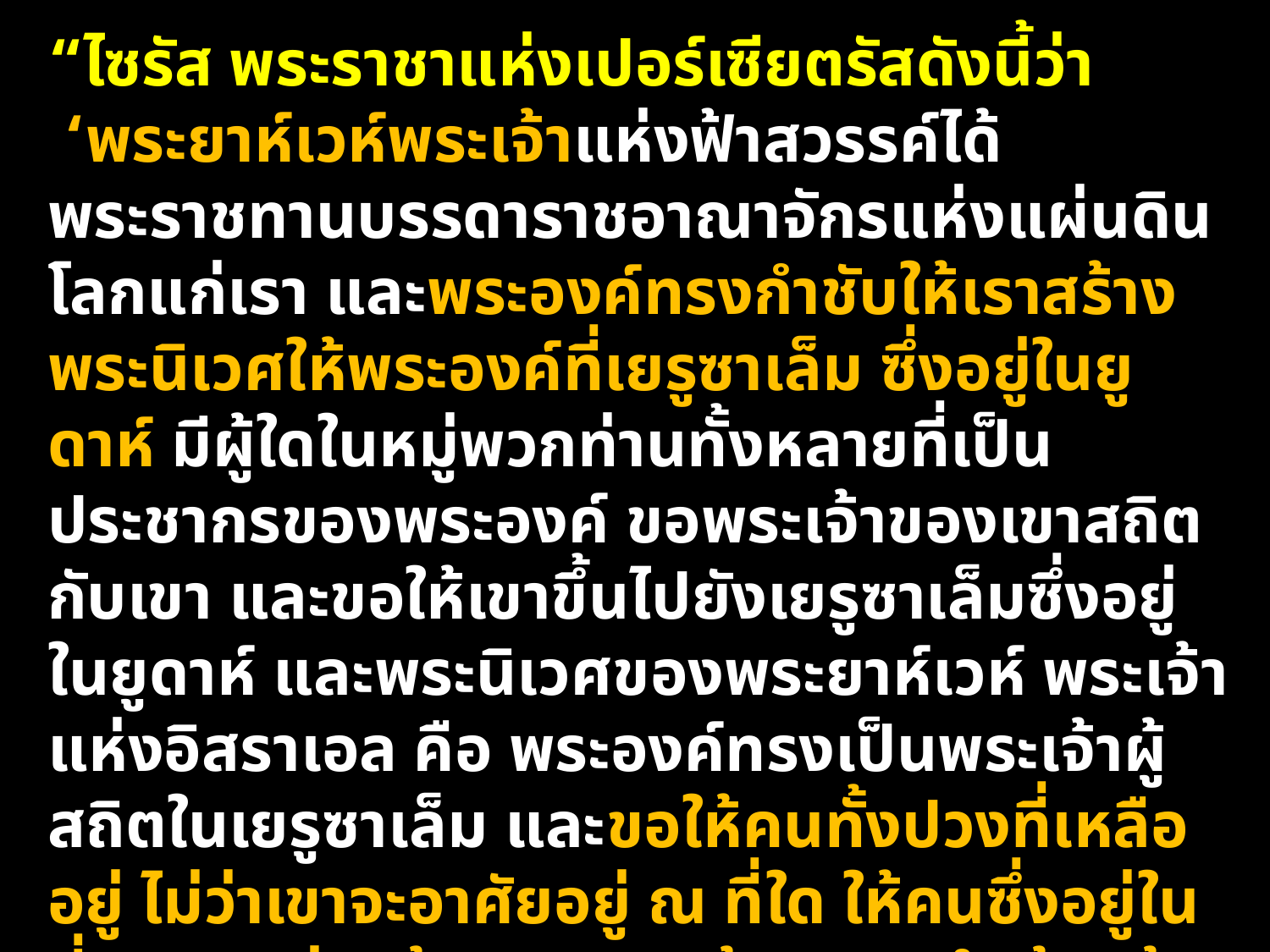

“ไซรัส พระราชาแห่งเปอร์เซียตรัสดังนี้ว่า ‘พระยาห์เวห์พระเจ้าแห่งฟ้าสวรรค์ได้พระราชทานบรรดาราชอาณาจักรแห่งแผ่นดินโลกแก่เรา และพระองค์ทรงกำชับให้เราสร้างพระนิเวศให้พระองค์ที่เยรูซาเล็ม ซึ่งอยู่ในยูดาห์ มีผู้ใดในหมู่พวกท่านทั้งหลายที่เป็นประชากรของพระองค์ ขอพระเจ้าของเขาสถิตกับเขา และขอให้เขาขึ้นไปยังเยรูซาเล็มซึ่งอยู่ในยูดาห์ และพระนิเวศของพระยาห์เวห์ พระเจ้าแห่งอิสราเอล คือ พระองค์ทรงเป็นพระเจ้าผู้สถิตในเยรูซาเล็ม และขอให้คนทั้งปวงที่เหลืออยู่ ไม่ว่าเขาจะอาศัยอยู่ ณ ที่ใด ให้คนซึ่งอยู่ในที่ของเขาช่วยด้วยเงินและด้วยทองคำ ด้วยข้าวของและสัตว์ นอกเหนือจากเครื่องบูชาตามใจสมัคร สำหรับพระนิเวศของพระเจ้าซึ่งอยู่ในเยรูซาเล็ม” (อสร 1:2-4)